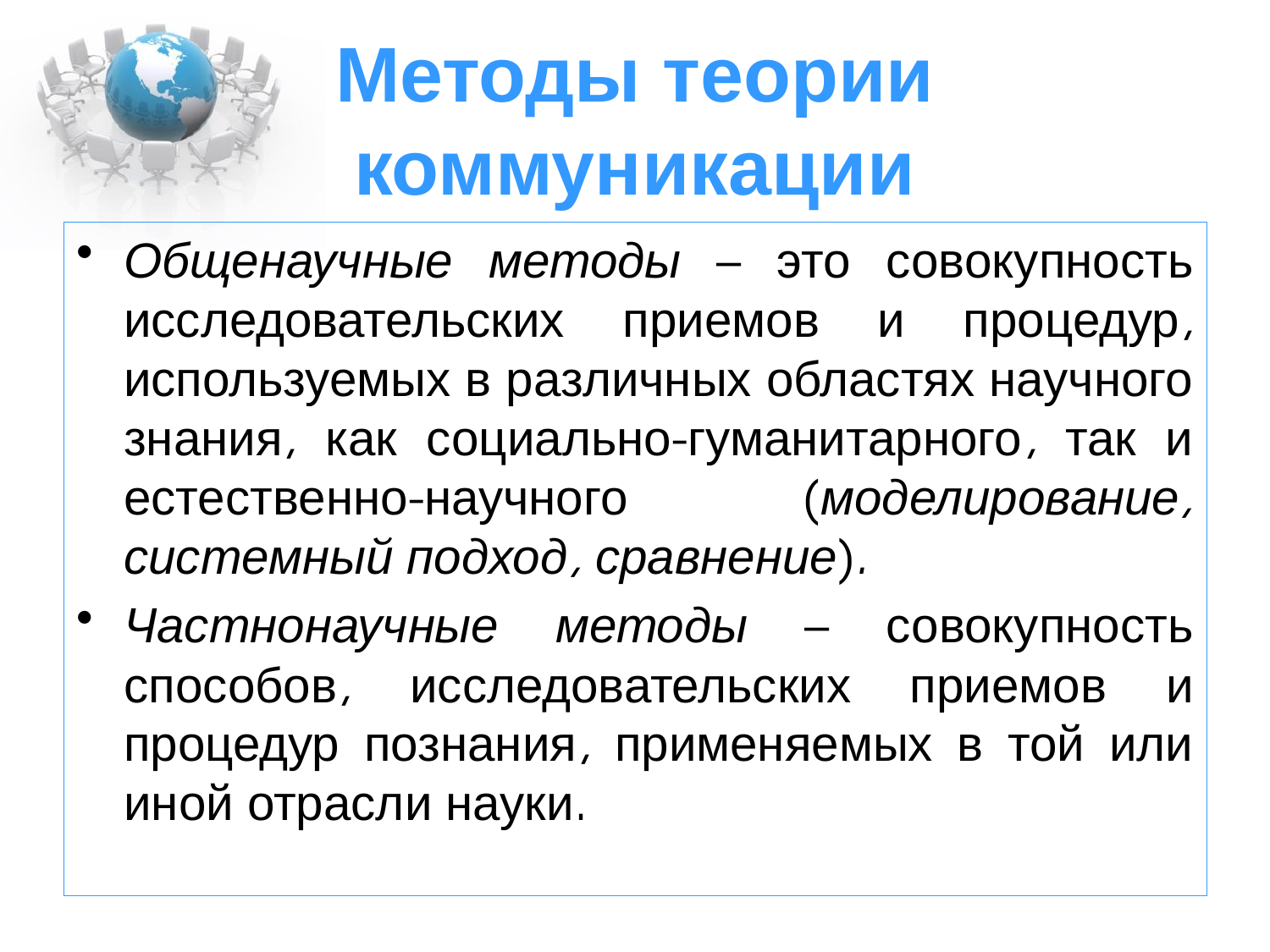

# Методы теории коммуникации
Общенаучные методы – это совокупность исследовательских приемов и процедур, используемых в различных областях научного знания, как социально-гуманитарного, так и естественно-научного (моделирование, системный подход, сравнение).
Частнонаучные методы – совокупность способов, исследовательских приемов и процедур познания, применяемых в той или иной отрасли науки.